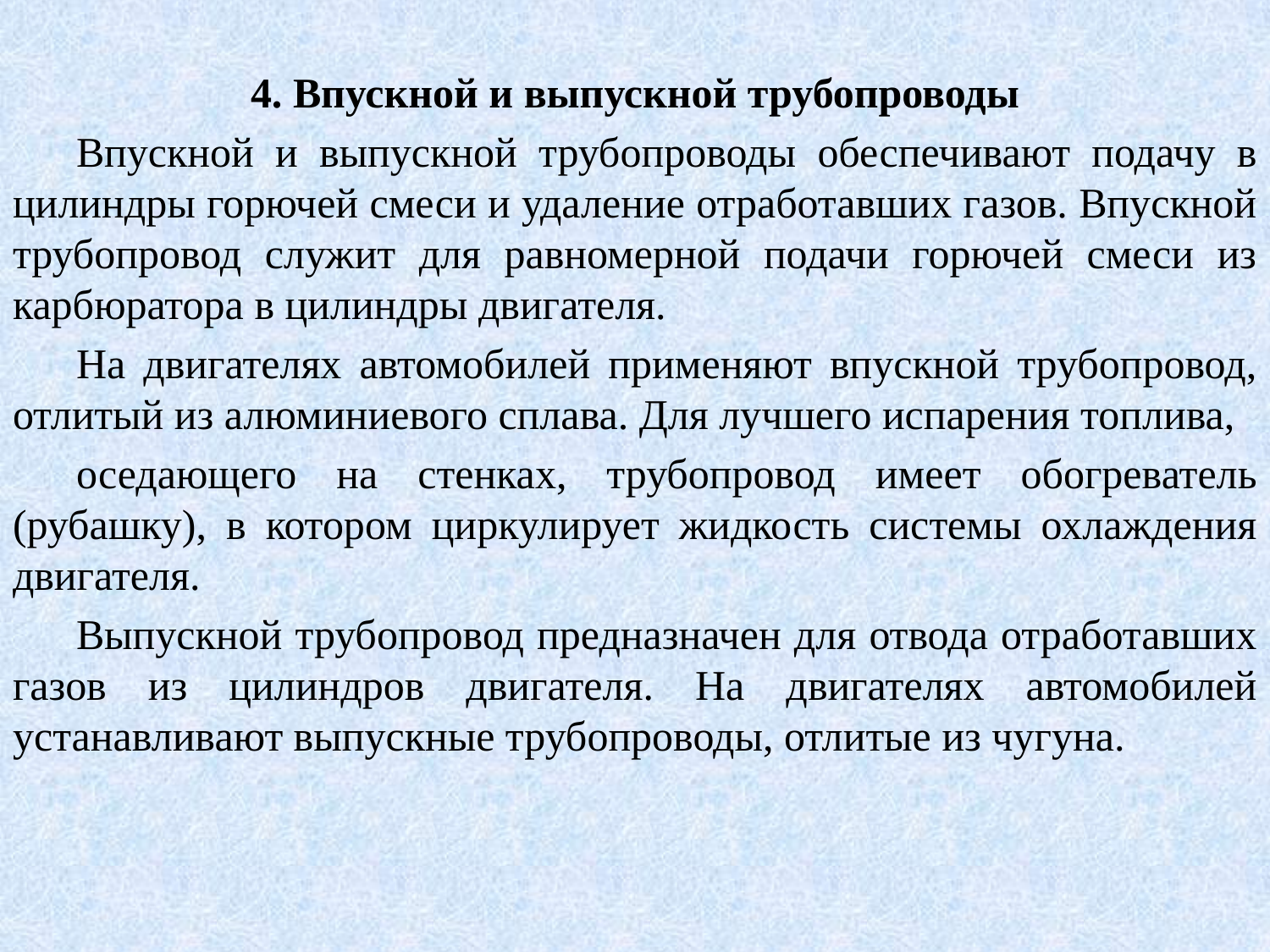

4. Впускной и выпускной трубопроводы
Впускной и выпускной трубопроводы обеспечивают подачу в цилиндры горючей смеси и удаление отработавших газов. Впускной трубопровод служит для равномерной подачи горючей смеси из карбюратора в цилиндры двигателя.
На двигателях автомобилей применяют впускной трубопровод, отлитый из алюминиевого сплава. Для лучшего испарения топлива,
оседающего на стенках, трубопровод имеет обогреватель (рубашку), в котором циркулирует жидкость системы охлаждения двигателя.
Выпускной трубопровод предназначен для отвода отработавших газов из цилиндров двигателя. На двигателях автомобилей устанавливают выпускные трубопроводы, отлитые из чугуна.